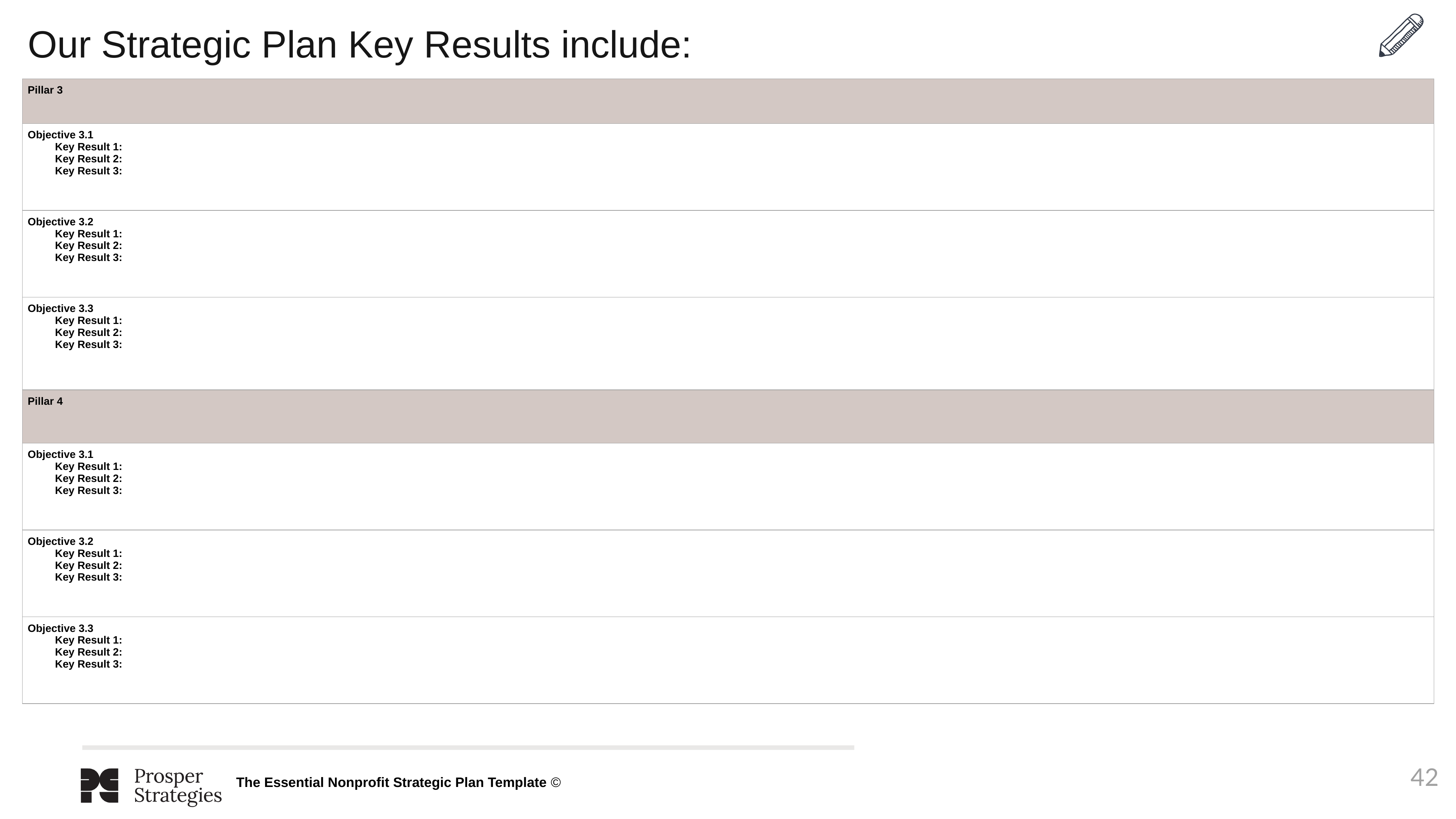

Our Strategic Plan Key Results include:
| Pillar 3 |
| --- |
| Objective 3.1 Key Result 1: Key Result 2: Key Result 3: |
| Objective 3.2 Key Result 1: Key Result 2: Key Result 3: |
| Objective 3.3 Key Result 1: Key Result 2: Key Result 3: |
| Pillar 4 |
| Objective 3.1 Key Result 1: Key Result 2: Key Result 3: |
| Objective 3.2 Key Result 1: Key Result 2: Key Result 3: |
| Objective 3.3 Key Result 1: Key Result 2: Key Result 3: |
42